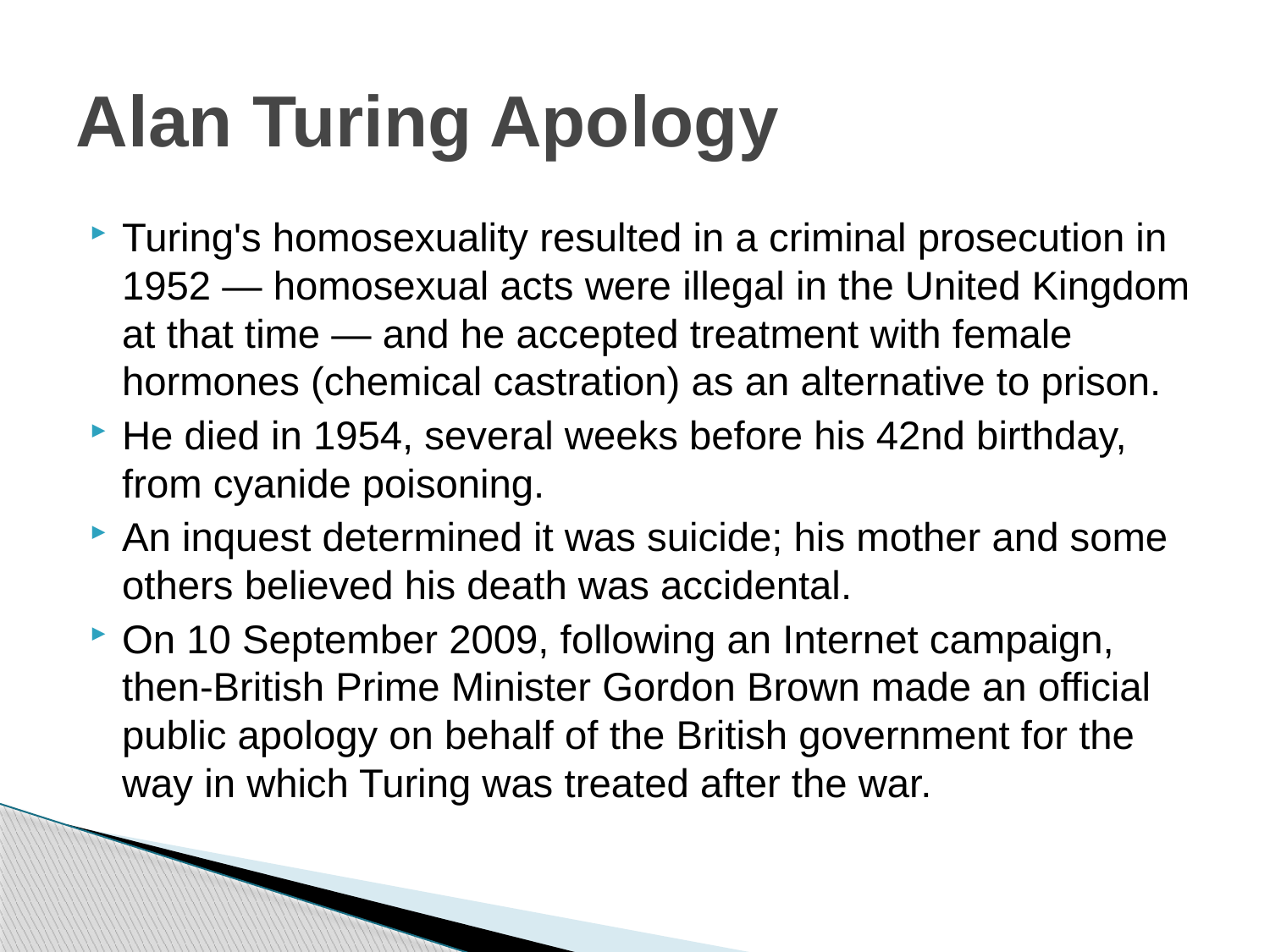

# Alan Turing Apology
Turing's homosexuality resulted in a criminal prosecution in 1952 — homosexual acts were illegal in the United Kingdom at that time — and he accepted treatment with female hormones (chemical castration) as an alternative to prison.
He died in 1954, several weeks before his 42nd birthday, from cyanide poisoning.
An inquest determined it was suicide; his mother and some others believed his death was accidental.
On 10 September 2009, following an Internet campaign, then-British Prime Minister Gordon Brown made an official public apology on behalf of the British government for the way in which Turing was treated after the war.